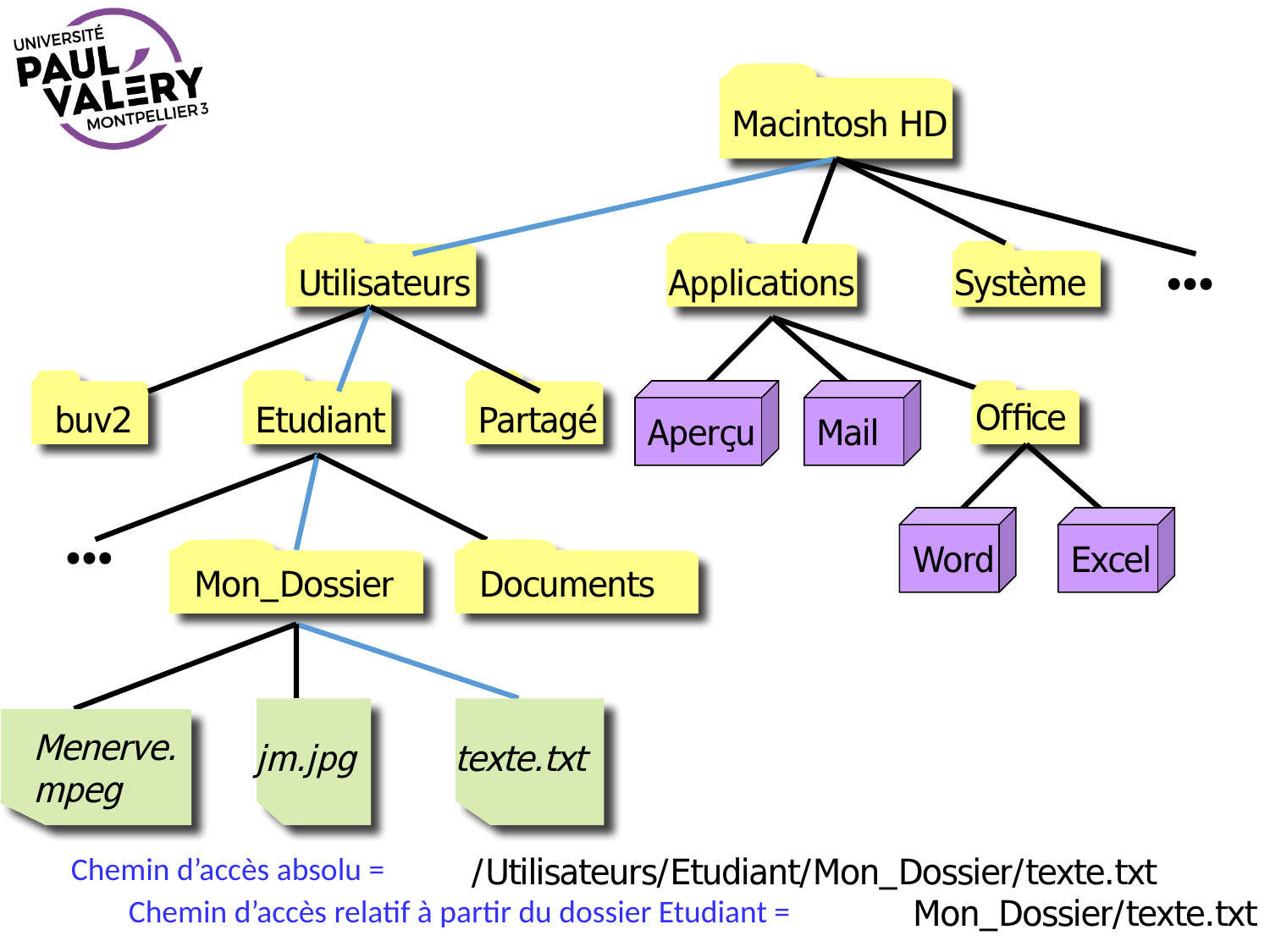

Macintosh HD

Utilisateurs
Applications
Système
•••

Aperçu

Mail

Office
buv2
Etudiant
Partagé

Word

Excel
•••
Mon_Dossier
Documents

Menerve.mpeg
jm.jpg
texte.txt
Chemin d’accès absolu =
/Utilisateurs/Etudiant/Mon_Dossier/texte.txt
Chemin d’accès relatif à partir du dossier Etudiant =
Mon_Dossier/texte.txt